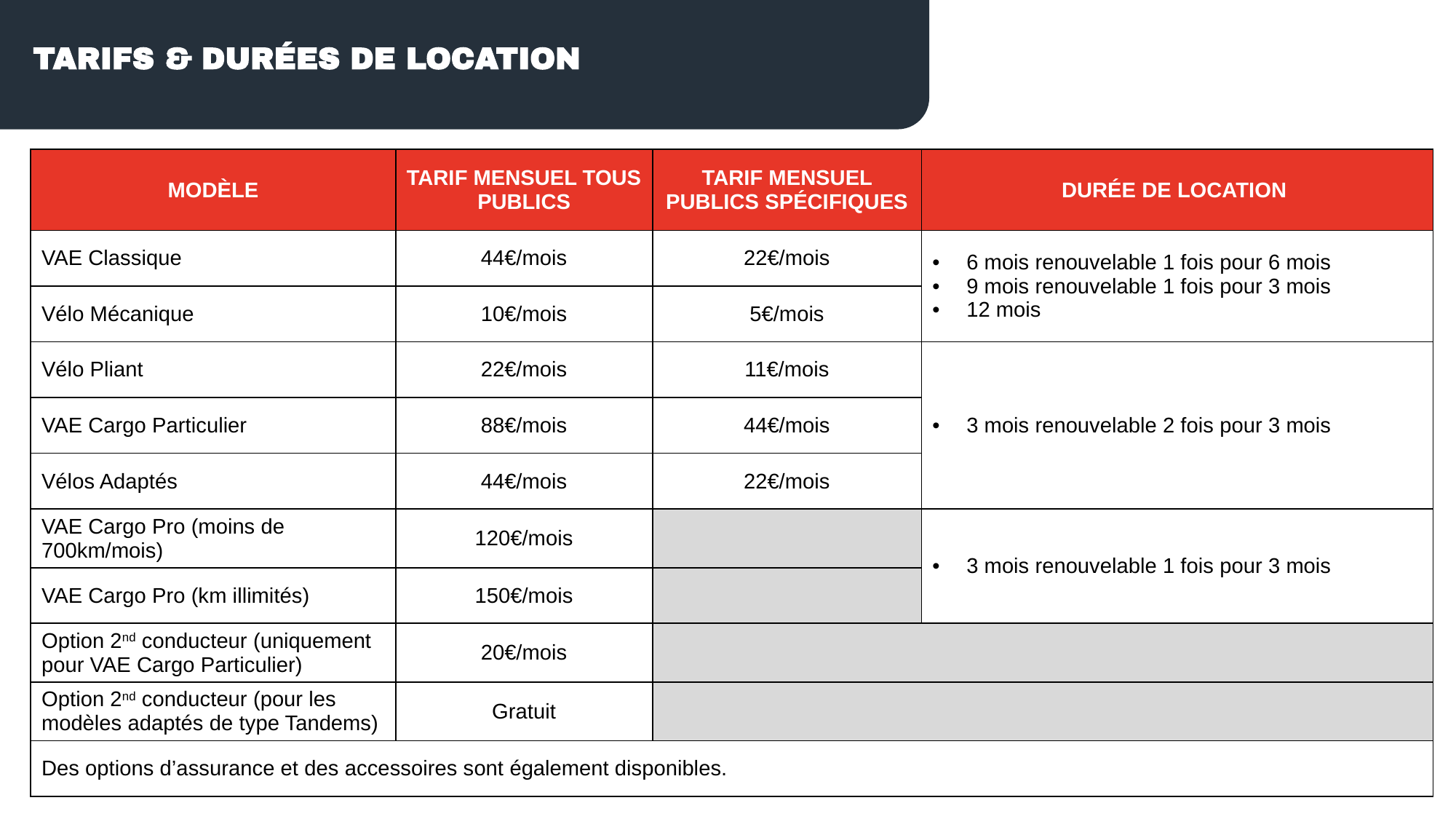

TARIFS & DURÉES DE LOCATION
| MODÈLE | TARIF MENSUEL TOUS PUBLICS | TARIF MENSUEL PUBLICS SPÉCIFIQUES | DURÉE DE LOCATION |
| --- | --- | --- | --- |
| VAE Classique | 44€/mois | 22€/mois | 6 mois renouvelable 1 fois pour 6 mois 9 mois renouvelable 1 fois pour 3 mois 12 mois |
| Vélo Mécanique | 10€/mois | 5€/mois |  |
| Vélo Pliant | 22€/mois | 11€/mois | 3 mois renouvelable 2 fois pour 3 mois |
| VAE Cargo Particulier | 88€/mois | 44€/mois |  |
| Vélos Adaptés | 44€/mois | 22€/mois |  |
| VAE Cargo Pro (moins de 700km/mois) | 120€/mois |  | 3 mois renouvelable 1 fois pour 3 mois |
| VAE Cargo Pro (km illimités) | 150€/mois |  |  |
| Option 2nd conducteur (uniquement pour VAE Cargo Particulier) | 20€/mois |  |  |
| Option 2nd conducteur (pour les modèles adaptés de type Tandems) | Gratuit |  |  |
| Des options d’assurance et des accessoires sont également disponibles. |  |  |  |